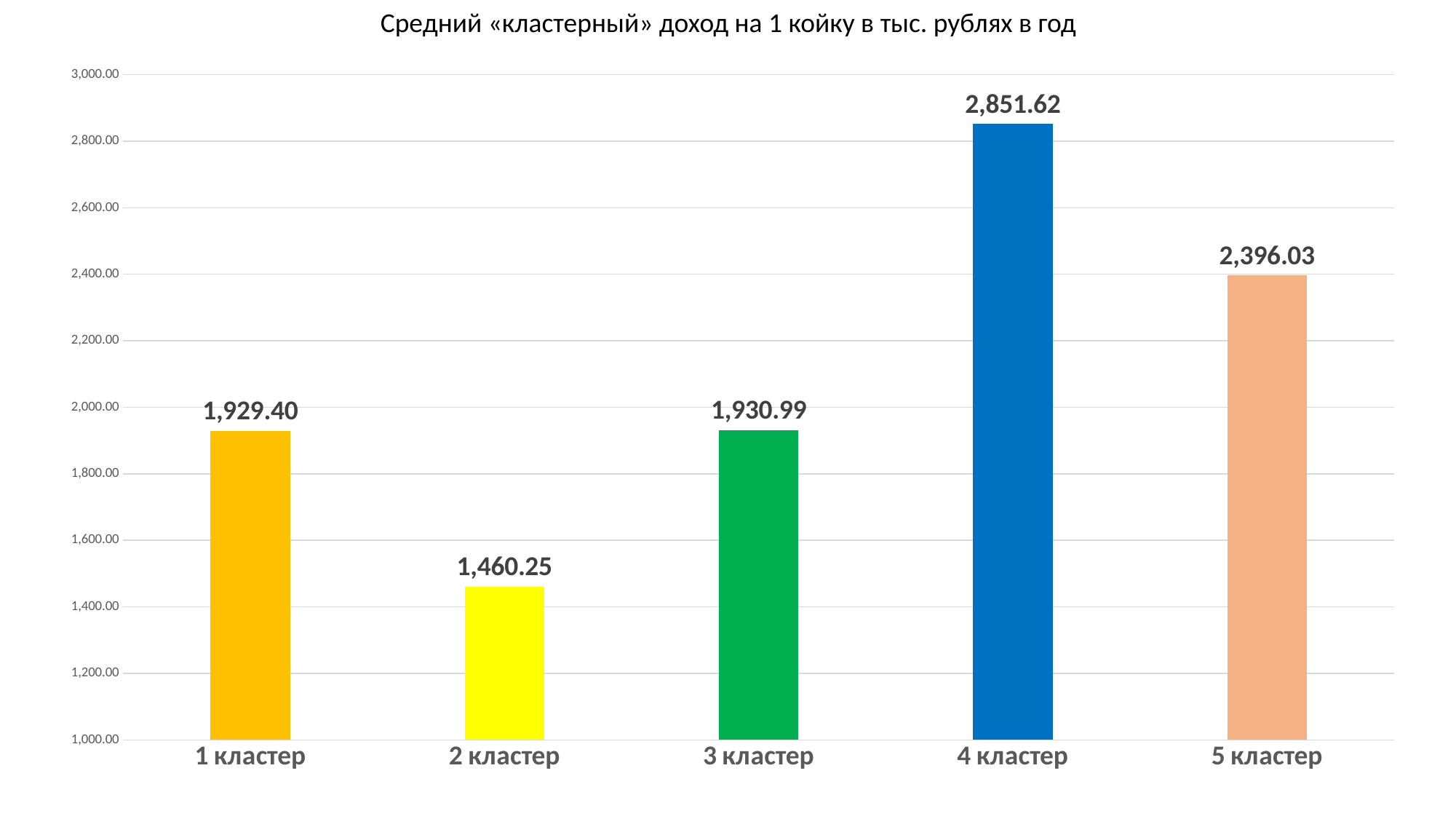

Средний «кластерный» доход на 1 койку в тыс. рублях в год

### Chart

| Category |  |
|---|---|
| 1 кластер | 1929.400299118434 |
| 2 кластер | 1460.2511388257428 |
| 3 кластер | 1930.9899932310718 |
| 4 кластер | 2851.6195031764278 |
| 5 кластер | 2396.0340060322023 |